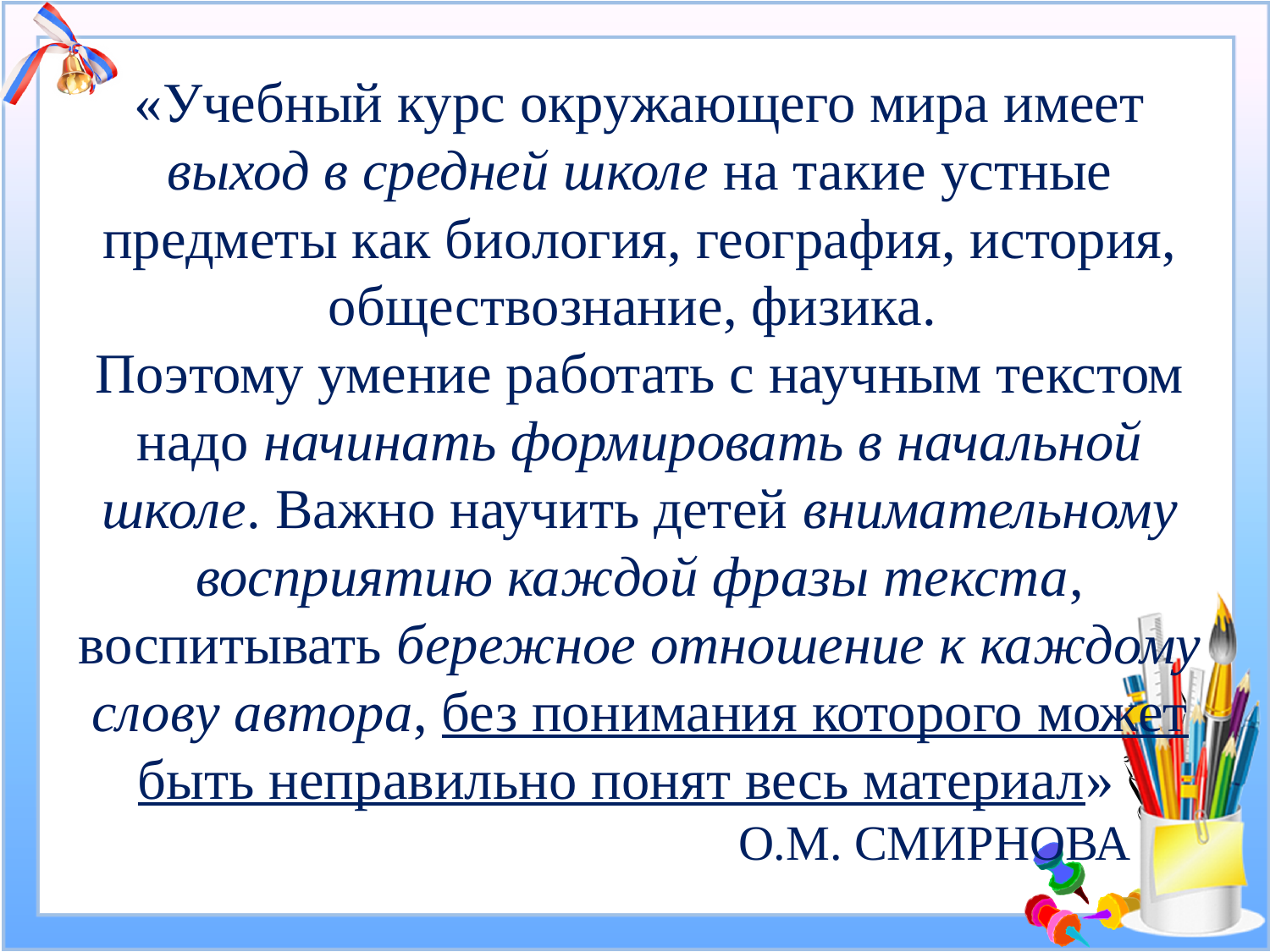

# «Учебный курс окружающего мира имеет выход в средней школе на такие устные предметы как биология, география, история, обществознание, физика. Поэтому умение работать с научным текстом надо начинать формировать в начальной школе. Важно научить детей внимательному восприятию каждой фразы текста, воспитывать бережное отношение к каждому слову автора, без понимания которого может быть неправильно понят весь материал» О.М. СМИРНОВА